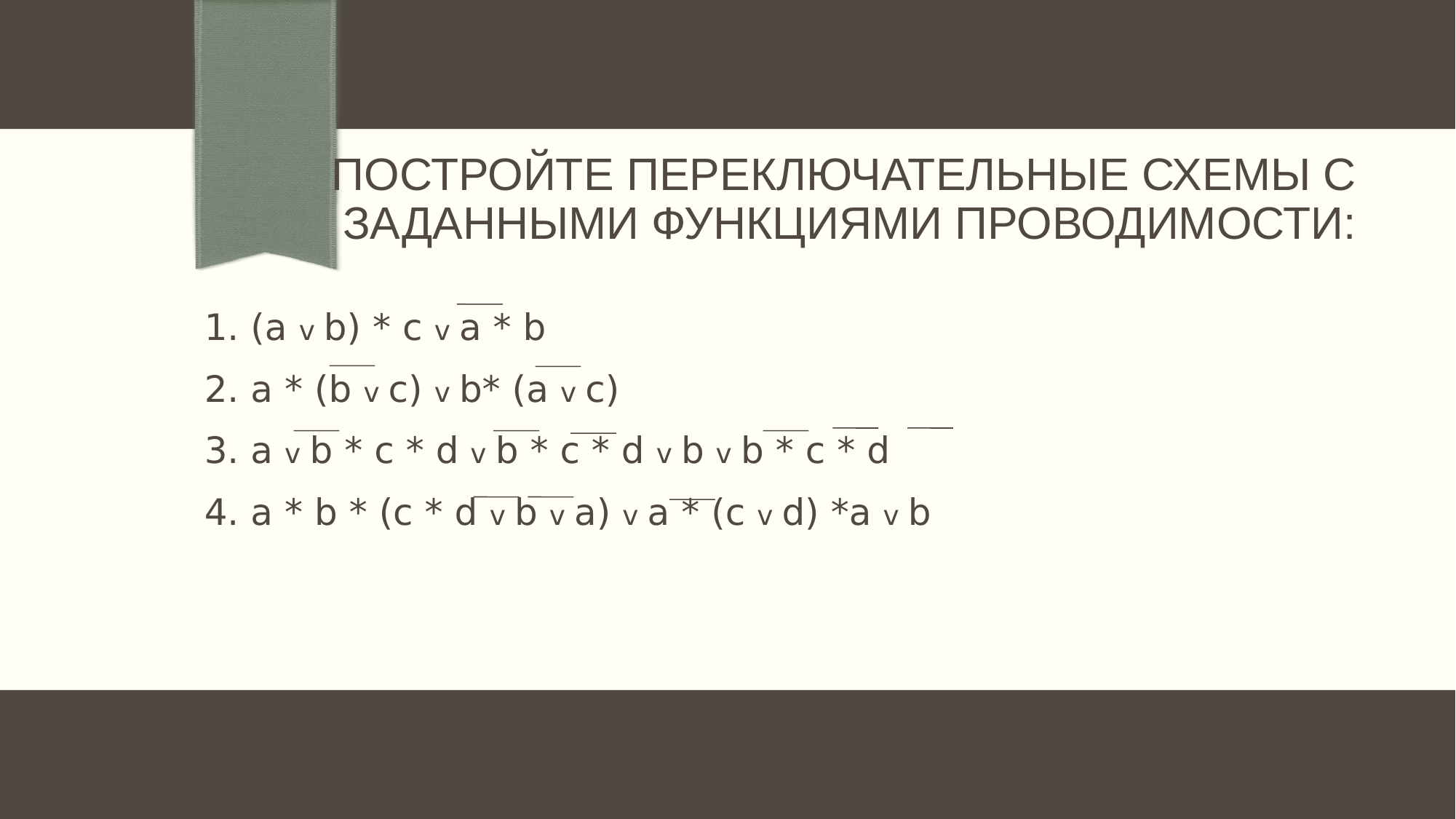

# Постройте переключательные схемы с заданными функциями проводимости:
1. (a v b) * c v a * b
2. a * (b v c) v b* (a v c)
3. a v b * c * d v b * c * d v b v b * c * d
4. a * b * (c * d v b v a) v a * (c v d) *a v b